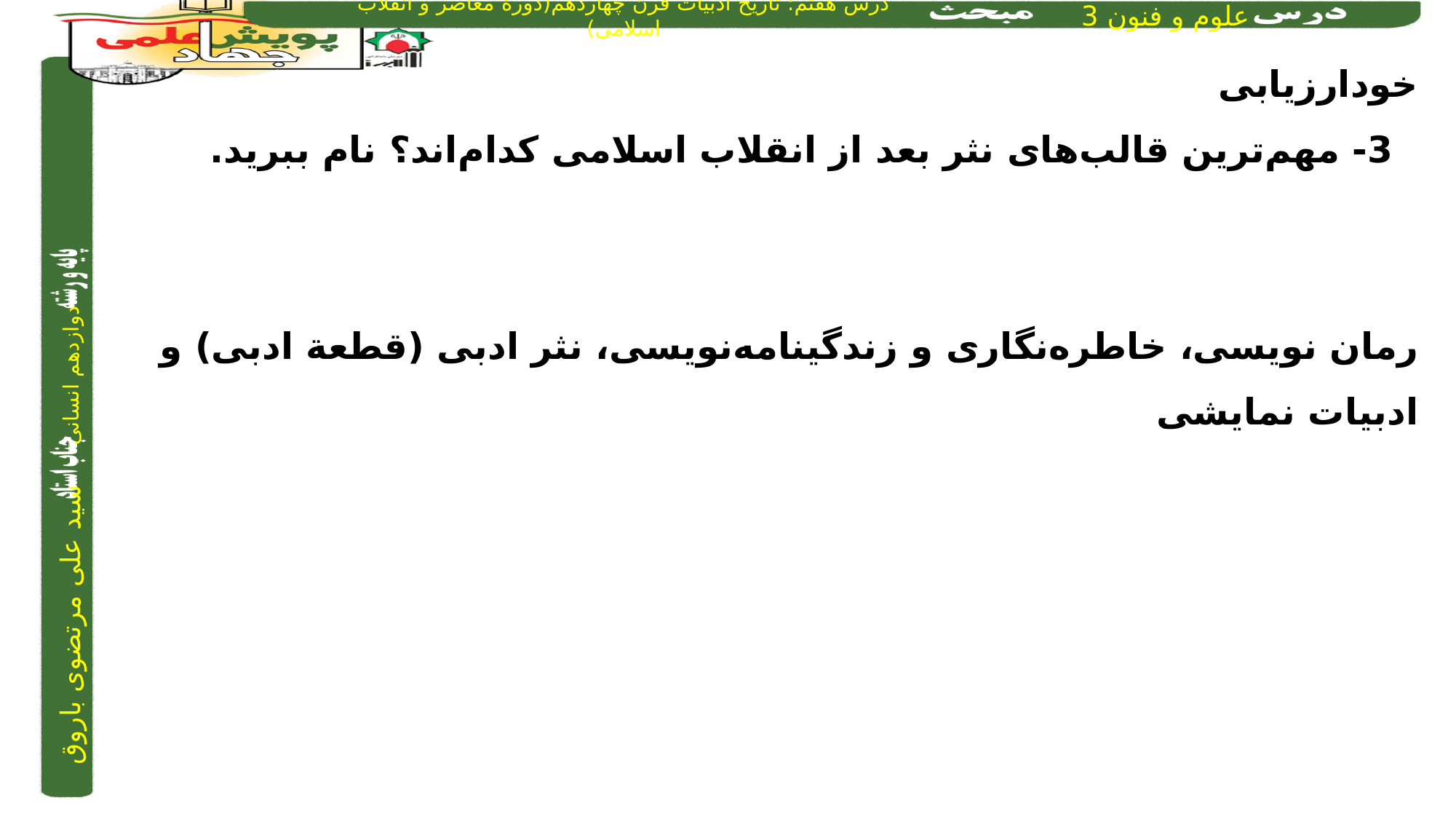

خودارزیابی
  3- مهم‌ترین قالب‌های نثر بعد از انقلاب اسلامی کدام‌اند؟ نام ببرید.

رمان نویسی، خاطره‌نگاری و زندگینامه‌نویسی، نثر ادبی (قطعة ادبی) و ادبیات نمایشی